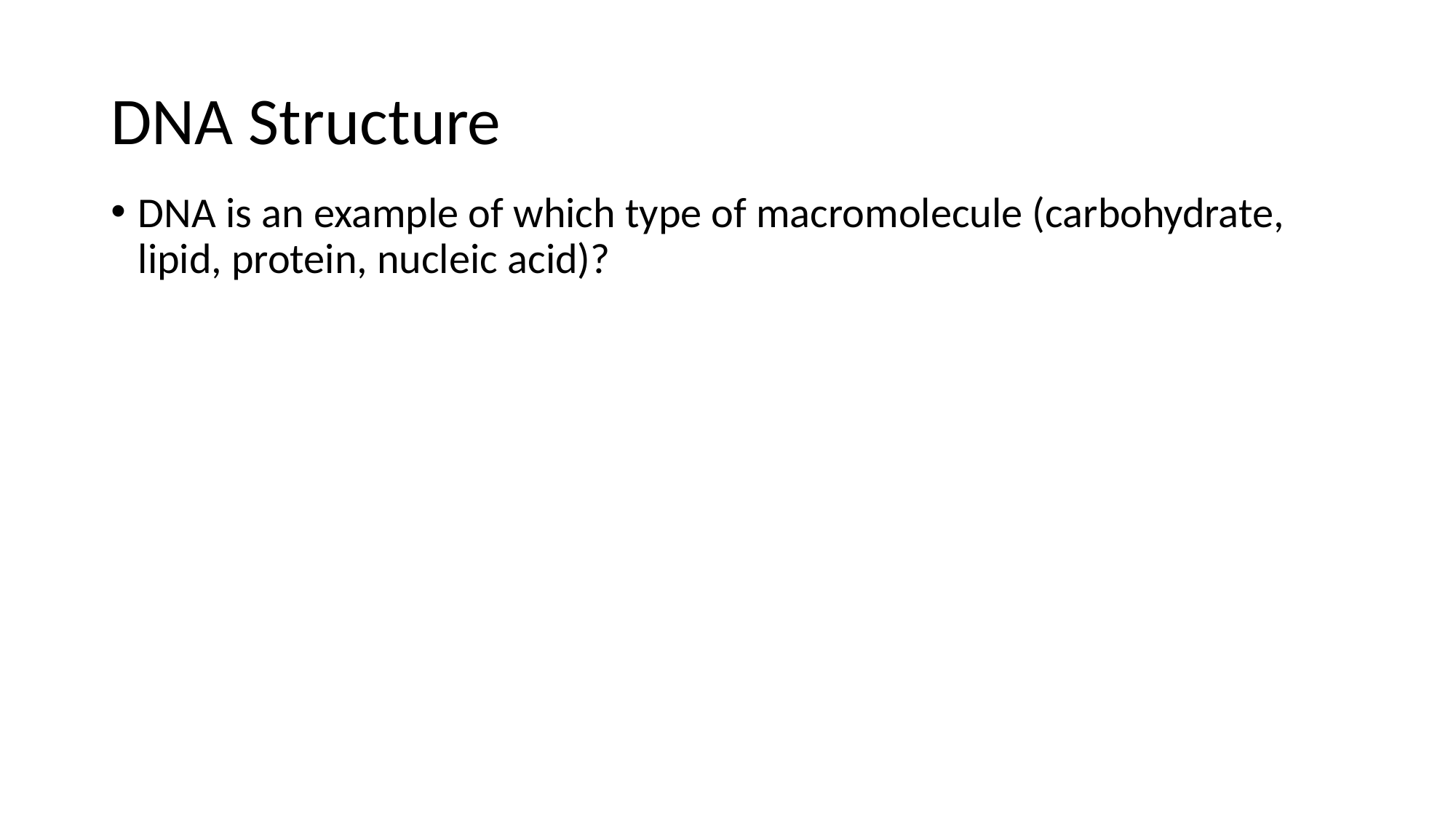

# DNA Structure
DNA is an example of which type of macromolecule (carbohydrate, lipid, protein, nucleic acid)?